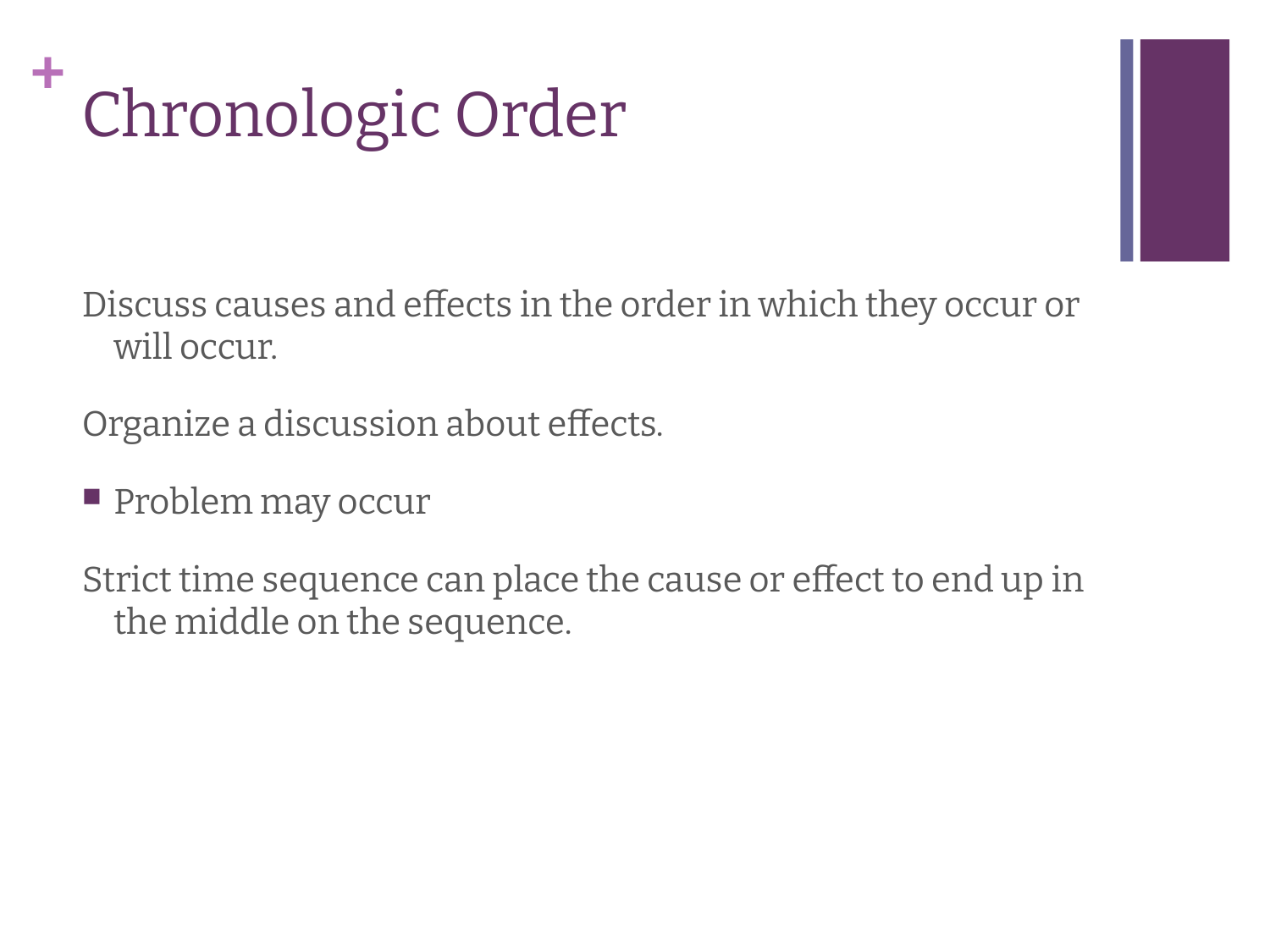

# Chronologic Order
Discuss causes and effects in the order in which they occur or will occur.
Organize a discussion about effects.
Problem may occur
Strict time sequence can place the cause or effect to end up in the middle on the sequence.